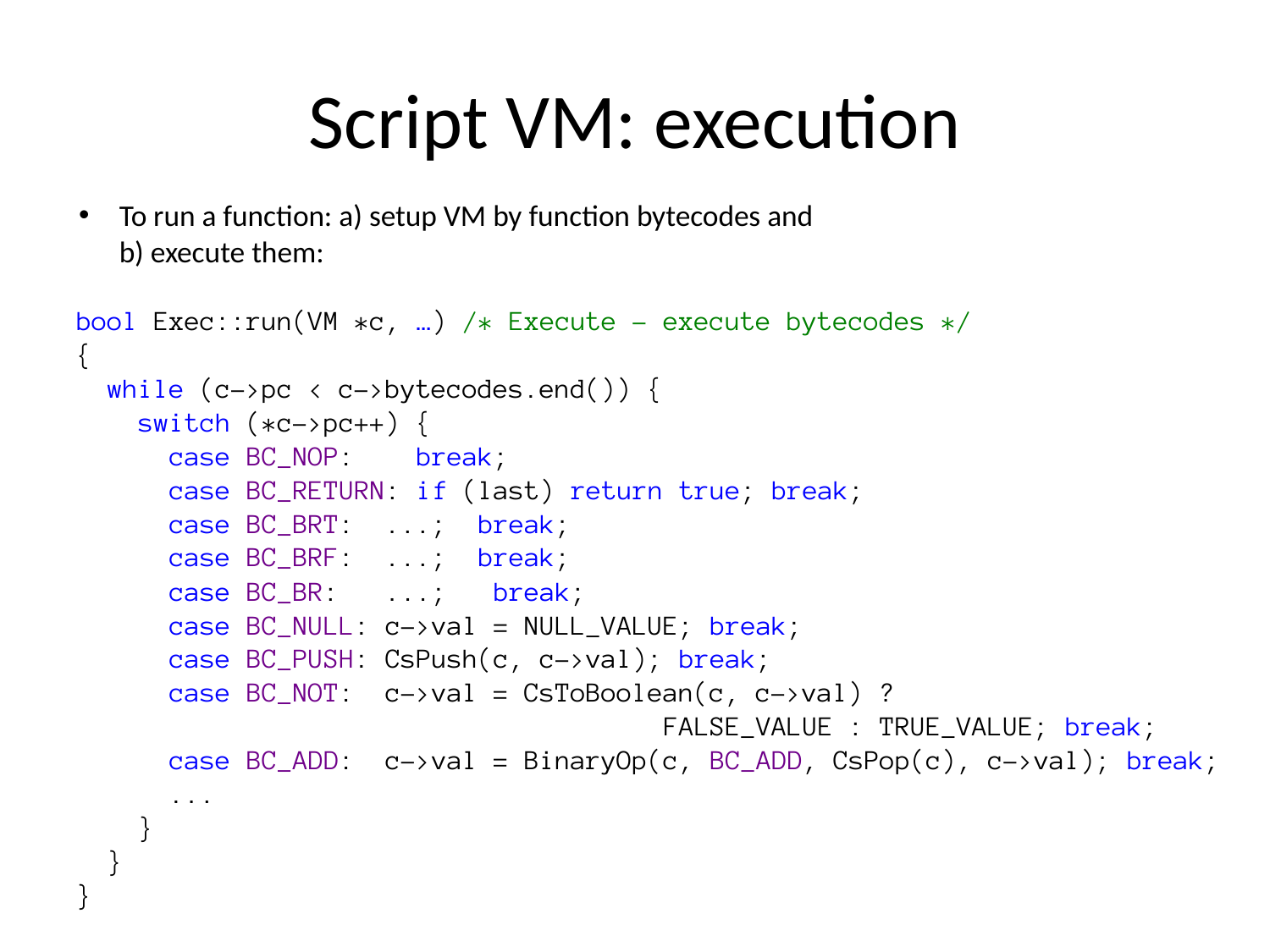

# Script VM: execution
To run a function: a) setup VM by function bytecodes and
b) execute them:
bool Exec::run(VM *c, …) /* Execute - execute bytecodes */
{
  while (c->pc < c->bytecodes.end()) {
    switch (*c->pc++) {
      case BC_NOP:    break;
      case BC_RETURN: if (last) return true; break;
      case BC_BRT:  ...;  break;
      case BC_BRF:  ...;  break;
      case BC_BR:   ...;   break;
      case BC_NULL: c->val = NULL_VALUE; break;
      case BC_PUSH: CsPush(c, c->val); break;
      case BC_NOT:  c->val = CsToBoolean(c, c->val) ?
                                      FALSE_VALUE : TRUE_VALUE; break;
      case BC_ADD:  c->val = BinaryOp(c, BC_ADD, CsPop(c), c->val); break;
      ...
    }
  }
}